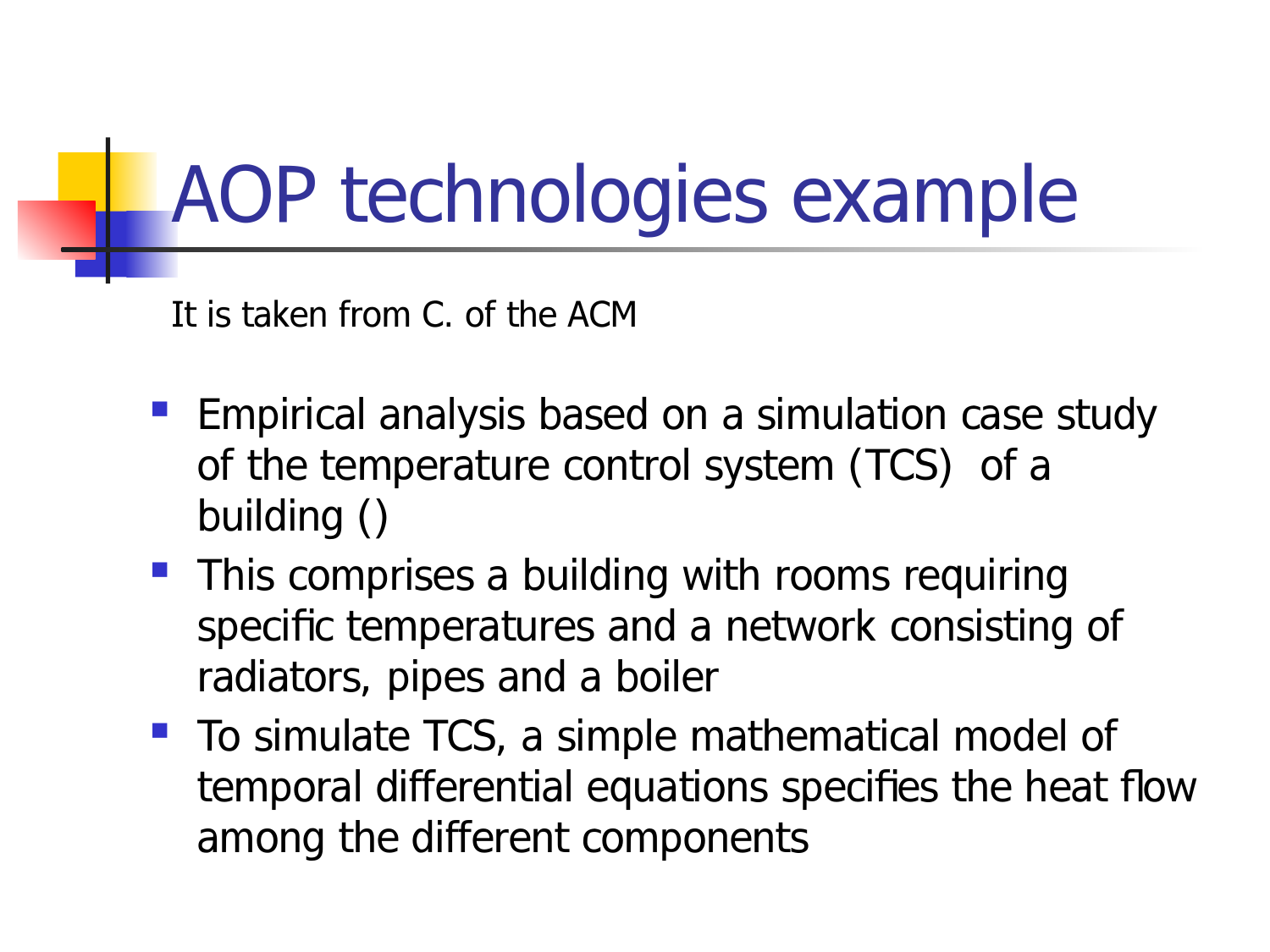

# AOP technologies example
It is taken from C. of the ACM
Empirical analysis based on a simulation case study of the temperature control system (TCS)  of a building ()
This comprises a building with rooms requiring specific temperatures and a network consisting of radiators, pipes and a boiler
To simulate TCS, a simple mathematical model of temporal differential equations specifies the heat flow among the different components